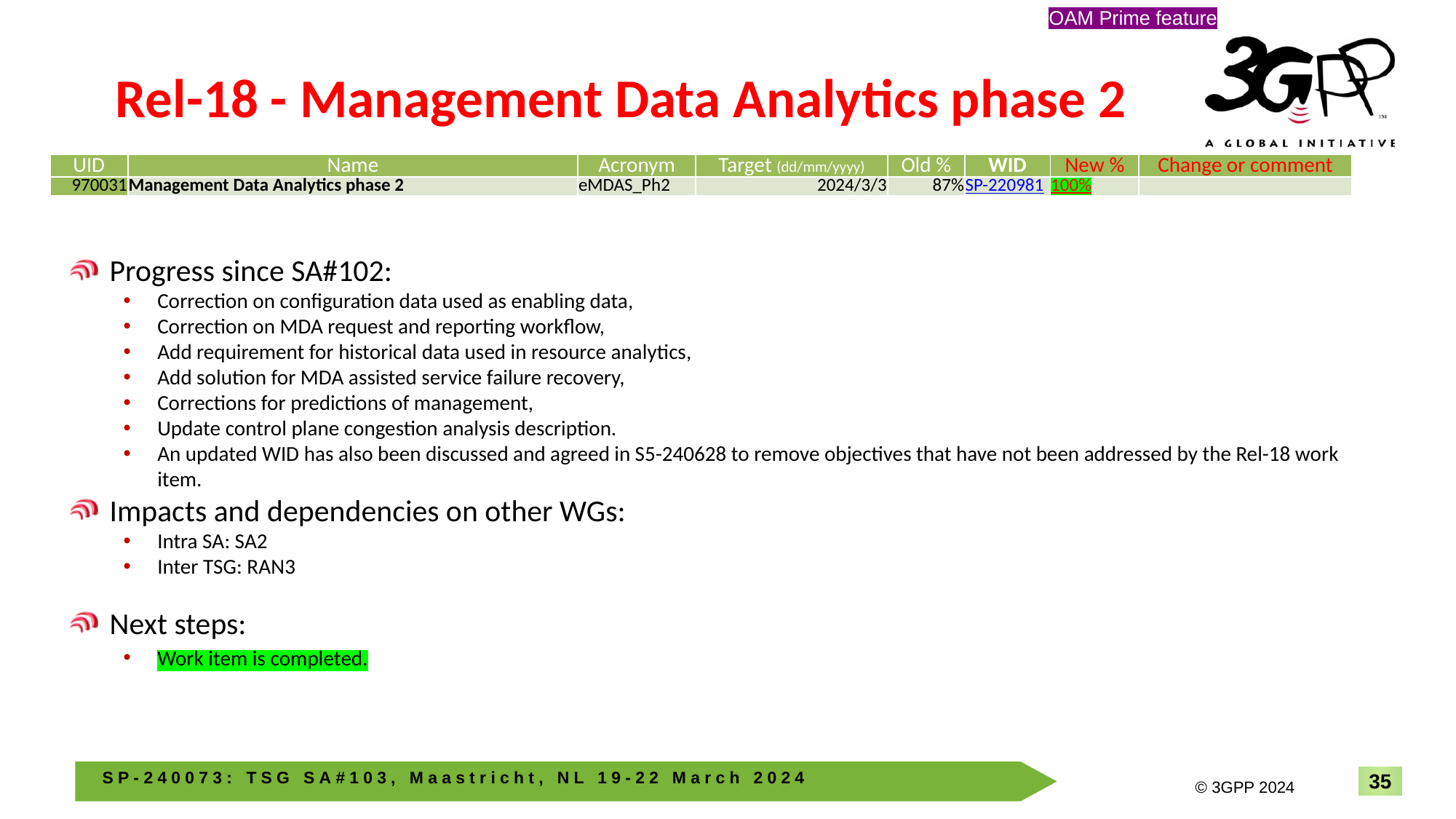

OAM Prime feature
# Rel-18 - Management Data Analytics phase 2
| UID | Name | Acronym | Target (dd/mm/yyyy) | Old % | WID | New % | Change or comment |
| --- | --- | --- | --- | --- | --- | --- | --- |
| 970031 | Management Data Analytics phase 2 | eMDAS\_Ph2 | 2024/3/3 | 87% | SP-220981 | 100% |  |
Progress since SA#102:
Correction on configuration data used as enabling data,
Correction on MDA request and reporting workflow,
Add requirement for historical data used in resource analytics,
Add solution for MDA assisted service failure recovery,
Corrections for predictions of management,
Update control plane congestion analysis description.
An updated WID has also been discussed and agreed in S5-240628 to remove objectives that have not been addressed by the Rel-18 work item.
Impacts and dependencies on other WGs:
Intra SA: SA2
Inter TSG: RAN3

Next steps:
Work item is completed.